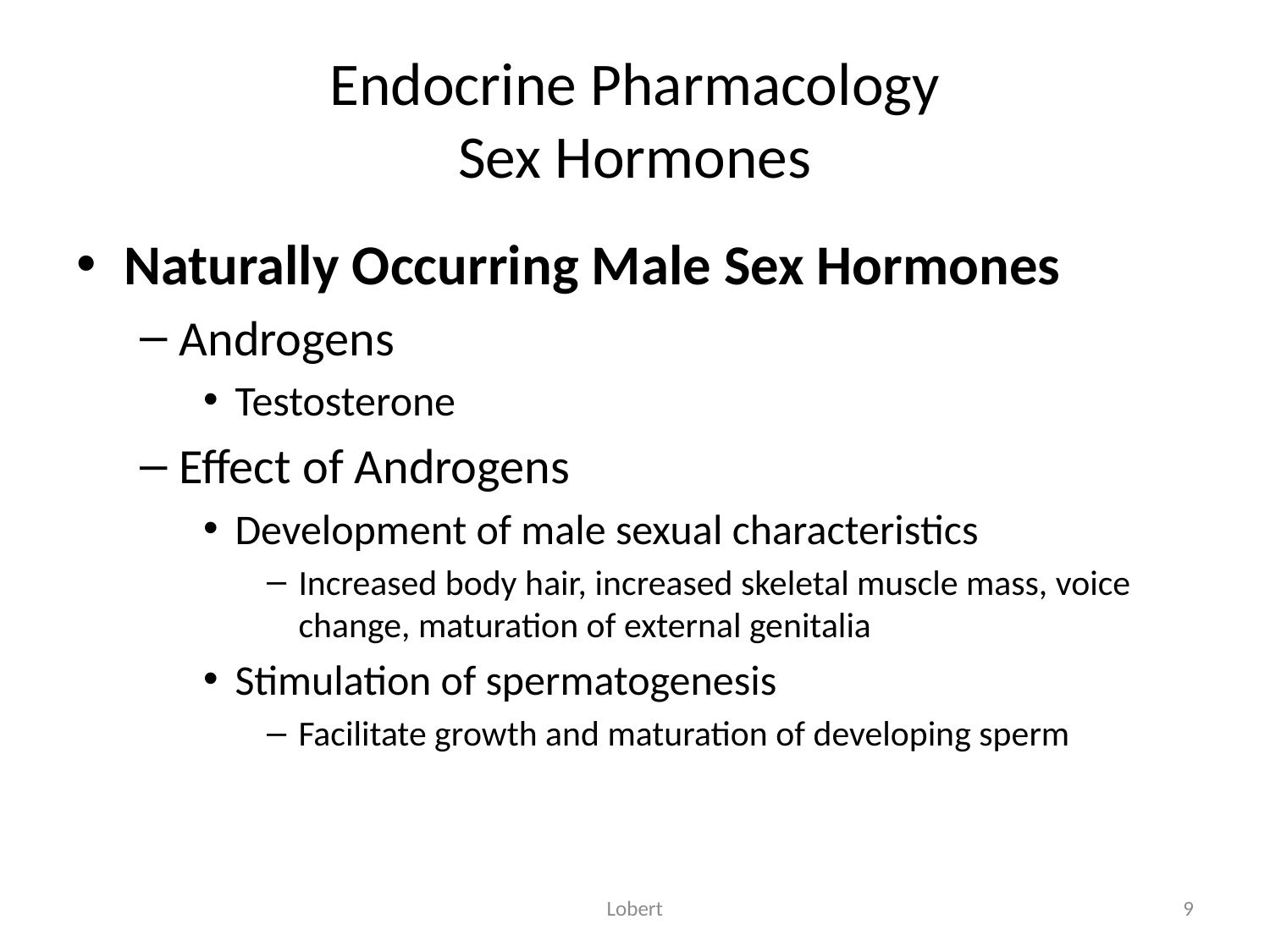

# Endocrine Pharmacology Sex Hormones
Naturally Occurring Male Sex Hormones
Androgens
Testosterone
Effect of Androgens
Development of male sexual characteristics
Increased body hair, increased skeletal muscle mass, voice change, maturation of external genitalia
Stimulation of spermatogenesis
Facilitate growth and maturation of developing sperm
Lobert
9